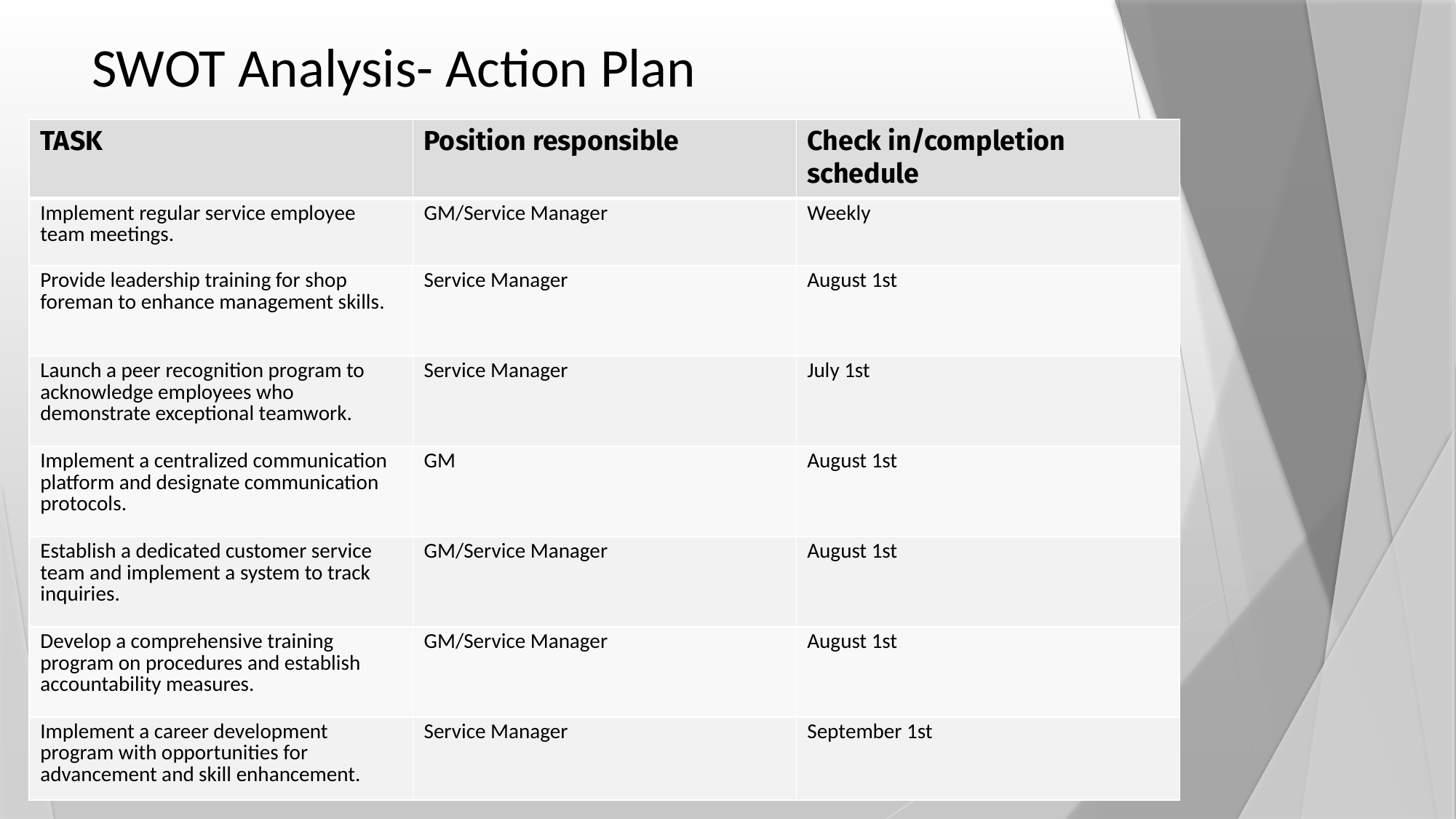

# SWOT Analysis- Action Plan
| TASK | Position responsible | Check in/completion schedule |
| --- | --- | --- |
| Implement regular service employee team meetings. | GM/Service Manager | Weekly |
| Provide leadership training for shop foreman to enhance management skills. | Service Manager | August 1st |
| Launch a peer recognition program to acknowledge employees who demonstrate exceptional teamwork. | Service Manager | July 1st |
| Implement a centralized communication platform and designate communication protocols. | GM | August 1st |
| Establish a dedicated customer service team and implement a system to track inquiries. | GM/Service Manager | August 1st |
| Develop a comprehensive training program on procedures and establish accountability measures. | GM/Service Manager | August 1st |
| Implement a career development program with opportunities for advancement and skill enhancement. | Service Manager | September 1st |
Action Plan